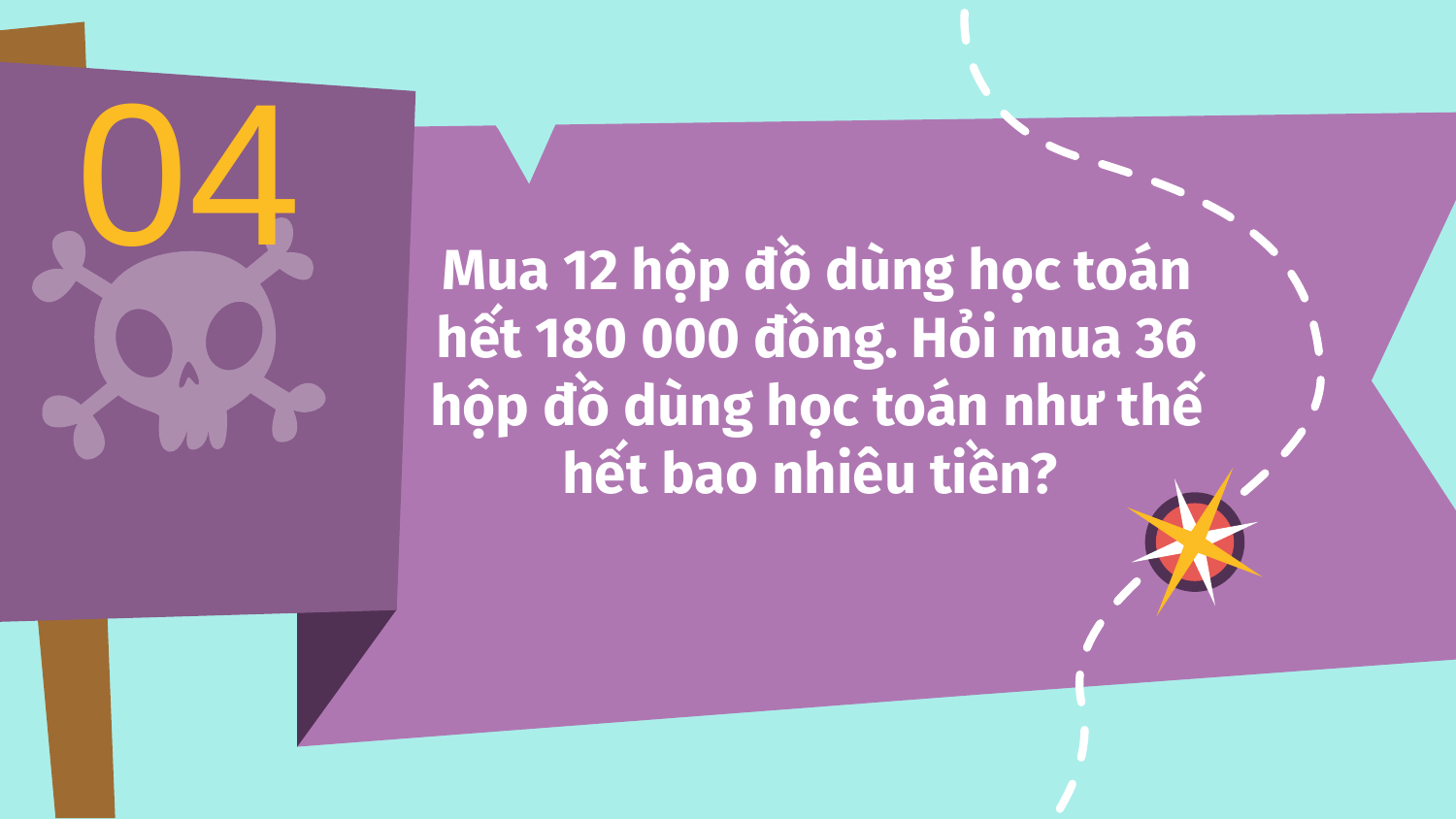

# 04
Mua 12 hộp đồ dùng học toán hết 180 000 đồng. Hỏi mua 36 hộp đồ dùng học toán như thế hết bao nhiêu tiền?